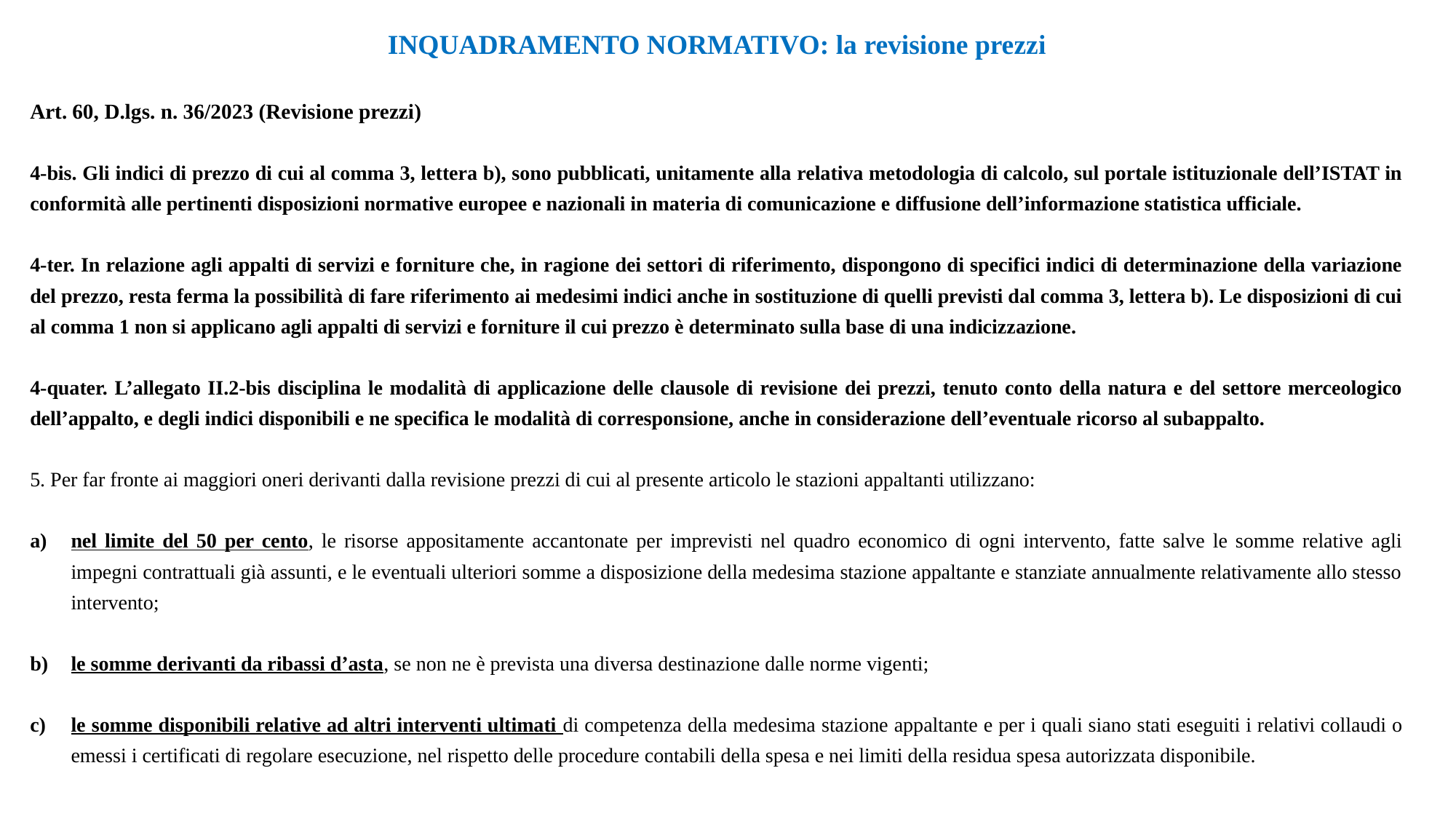

INQUADRAMENTO NORMATIVO: la revisione prezzi

Art. 60, D.lgs. n. 36/2023 (Revisione prezzi)

4-bis. Gli indici di prezzo di cui al comma 3, lettera b), sono pubblicati, unitamente alla relativa metodologia di calcolo, sul portale istituzionale dell’ISTAT in conformità alle pertinenti disposizioni normative europee e nazionali in materia di comunicazione e diffusione dell’informazione statistica ufficiale.

4-ter. In relazione agli appalti di servizi e forniture che, in ragione dei settori di riferimento, dispongono di specifici indici di determinazione della variazione del prezzo, resta ferma la possibilità di fare riferimento ai medesimi indici anche in sostituzione di quelli previsti dal comma 3, lettera b). Le disposizioni di cui al comma 1 non si applicano agli appalti di servizi e forniture il cui prezzo è determinato sulla base di una indicizzazione.

4-quater. L’allegato II.2-bis disciplina le modalità di applicazione delle clausole di revisione dei prezzi, tenuto conto della natura e del settore merceologico dell’appalto, e degli indici disponibili e ne specifica le modalità di corresponsione, anche in considerazione dell’eventuale ricorso al subappalto.

5. Per far fronte ai maggiori oneri derivanti dalla revisione prezzi di cui al presente articolo le stazioni appaltanti utilizzano:

nel limite del 50 per cento, le risorse appositamente accantonate per imprevisti nel quadro economico di ogni intervento, fatte salve le somme relative agli impegni contrattuali già assunti, e le eventuali ulteriori somme a disposizione della medesima stazione appaltante e stanziate annualmente relativamente allo stesso intervento;

le somme derivanti da ribassi d’asta, se non ne è prevista una diversa destinazione dalle norme vigenti;

le somme disponibili relative ad altri interventi ultimati di competenza della medesima stazione appaltante e per i quali siano stati eseguiti i relativi collaudi o emessi i certificati di regolare esecuzione, nel rispetto delle procedure contabili della spesa e nei limiti della residua spesa autorizzata disponibile.